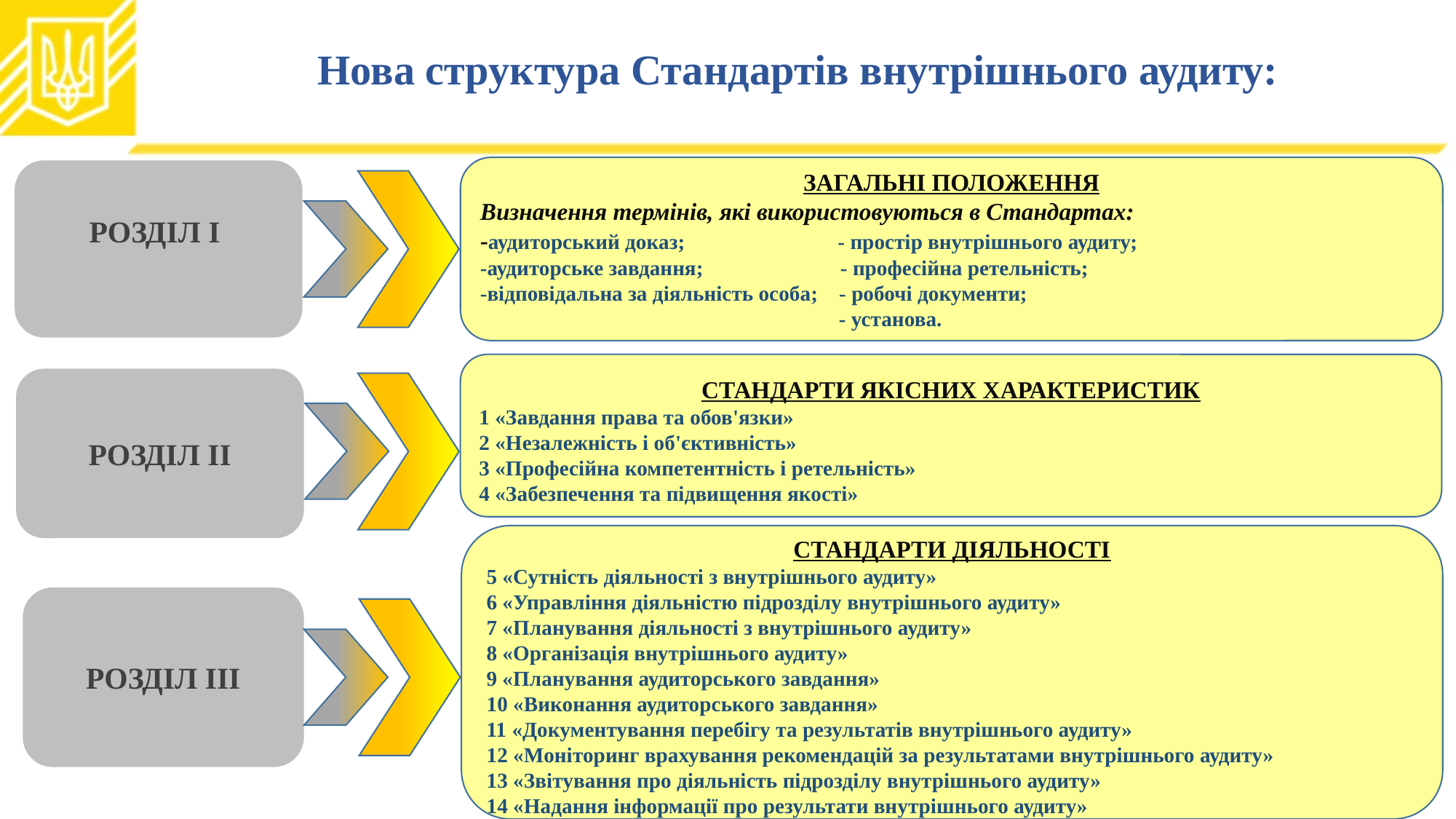

# Нова структура Стандартів внутрішнього аудиту:
ЗАГАЛЬНІ ПОЛОЖЕННЯ
Визначення термінів, які використовуються в Стандартах:
-аудиторський доказ;                             - простір внутрішнього аудиту;
-аудиторське завдання;                          - професійна ретельність;
-відповідальна за діяльність особа;    - робочі документи;
                                                                    - установа.
РОЗДІЛ І

СТАНДАРТИ ЯКІСНИХ ХАРАКТЕРИСТИК
1 «Завдання права та обов'язки»
2 «Незалежність і об'єктивність»
3 «Професійна компетентність і ретельність»
4 «Забезпечення та підвищення якості»

РОЗДІЛ ІІ

СТАНДАРТИ ДІЯЛЬНОСТІ
5 «Сутність діяльності з внутрішнього аудиту»
6 «Управління діяльністю підрозділу внутрішнього аудиту»
7 «Планування діяльності з внутрішнього аудиту»
8 «Організація внутрішнього аудиту»
9 «Планування аудиторського завдання»
10 «Виконання аудиторського завдання»
11 «Документування перебігу та результатів внутрішнього аудиту»
12 «Моніторинг врахування рекомендацій за результатами внутрішнього аудиту»
13 «Звітування про діяльність підрозділу внутрішнього аудиту»
14 «Надання інформації про результати внутрішнього аудиту»

РОЗДІЛ ІІІ